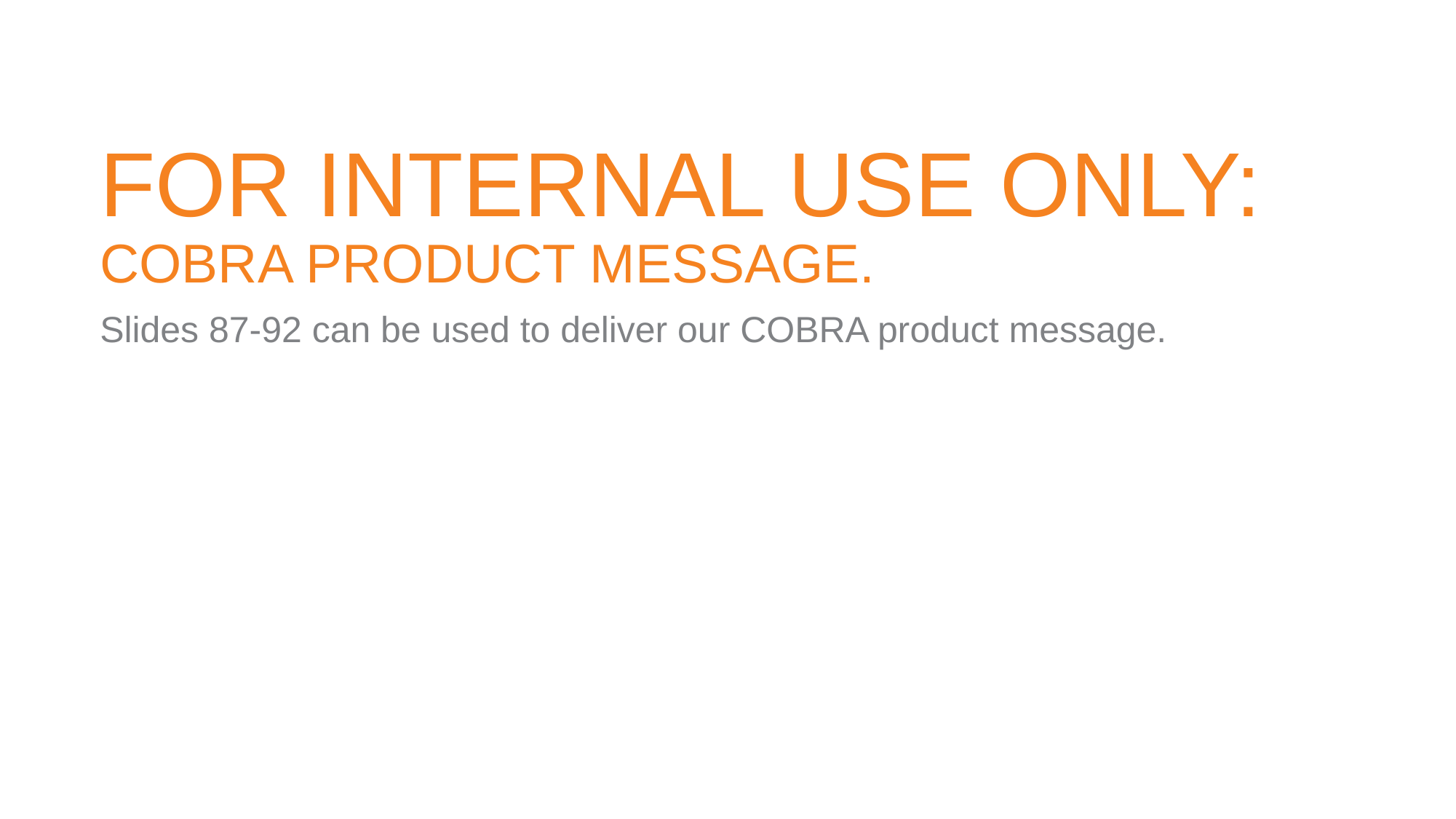

# FOR INTERNAL USE ONLY: COBRA PRODUCT MESSAGE.
Slides 87-92 can be used to deliver our COBRA product message.